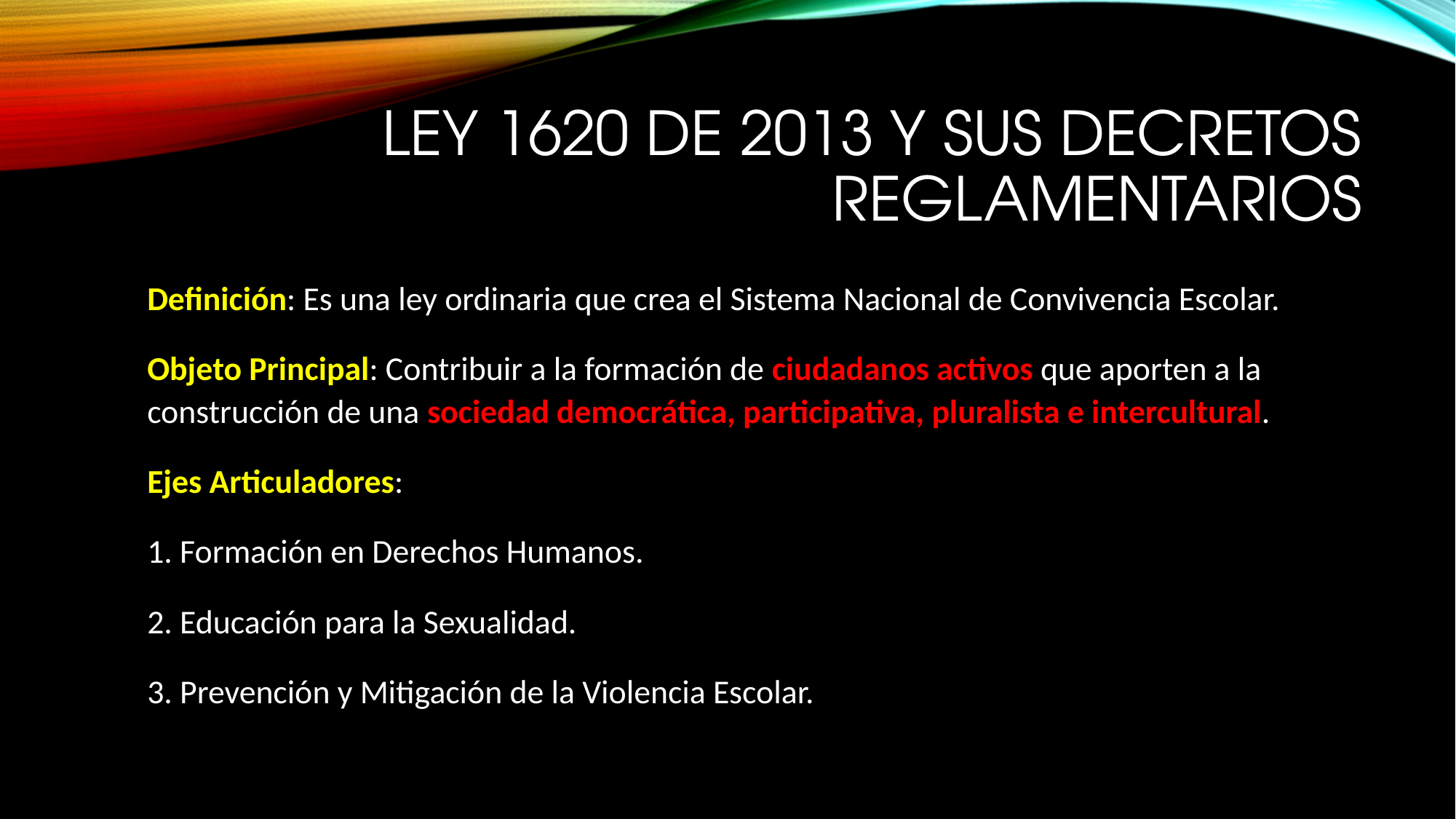

# Ley 1620 de 2013 y sus Decretos Reglamentarios
Definición: Es una ley ordinaria que crea el Sistema Nacional de Convivencia Escolar.
Objeto Principal: Contribuir a la formación de ciudadanos activos que aporten a la construcción de una sociedad democrática, participativa, pluralista e intercultural.
Ejes Articuladores:
1. Formación en Derechos Humanos.
2. Educación para la Sexualidad.
3. Prevención y Mitigación de la Violencia Escolar.